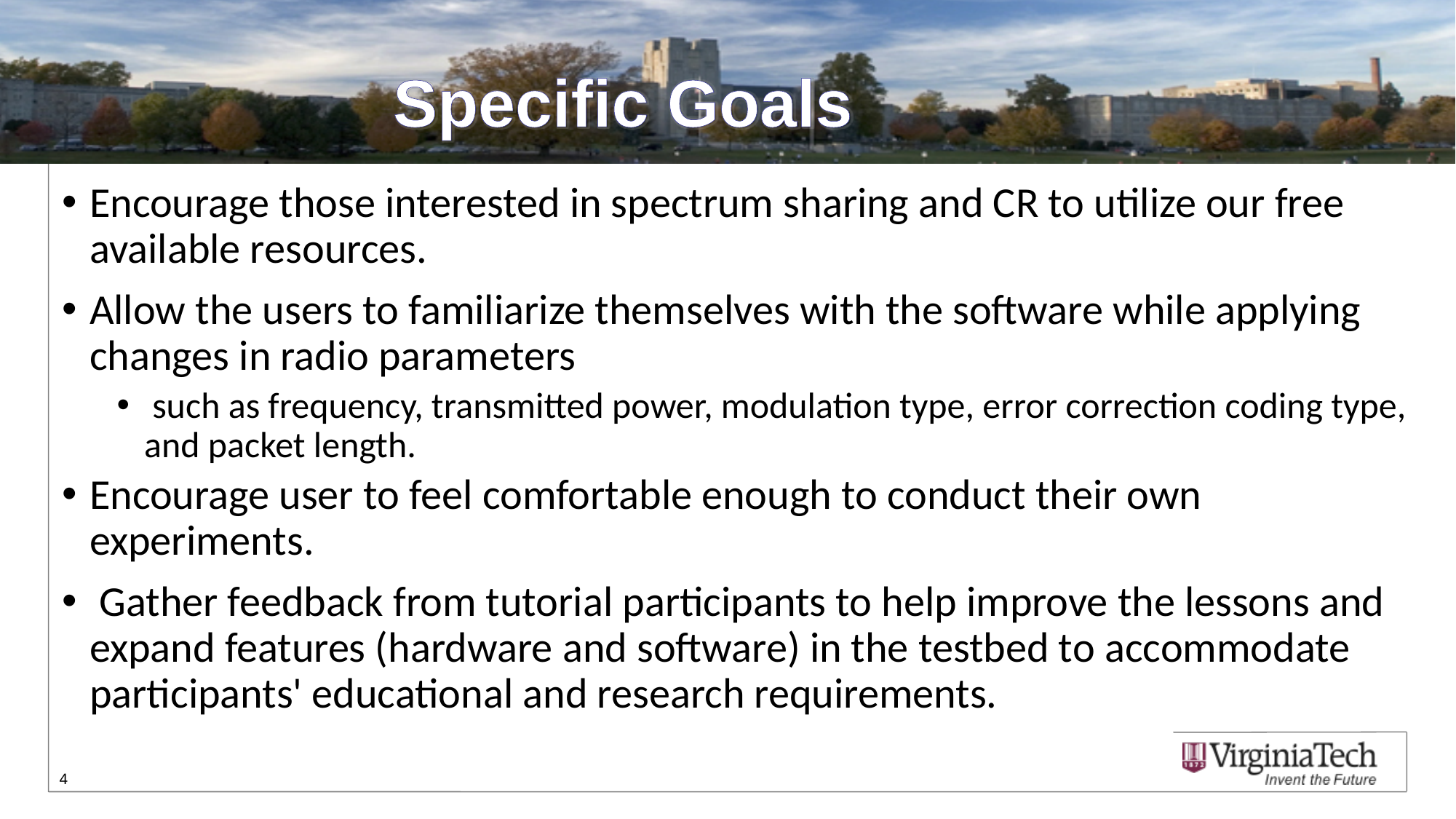

# Specific Goals
Encourage those interested in spectrum sharing and CR to utilize our free available resources.
Allow the users to familiarize themselves with the software while applying changes in radio parameters
 such as frequency, transmitted power, modulation type, error correction coding type, and packet length.
Encourage user to feel comfortable enough to conduct their own experiments.
 Gather feedback from tutorial participants to help improve the lessons and expand features (hardware and software) in the testbed to accommodate participants' educational and research requirements.
4